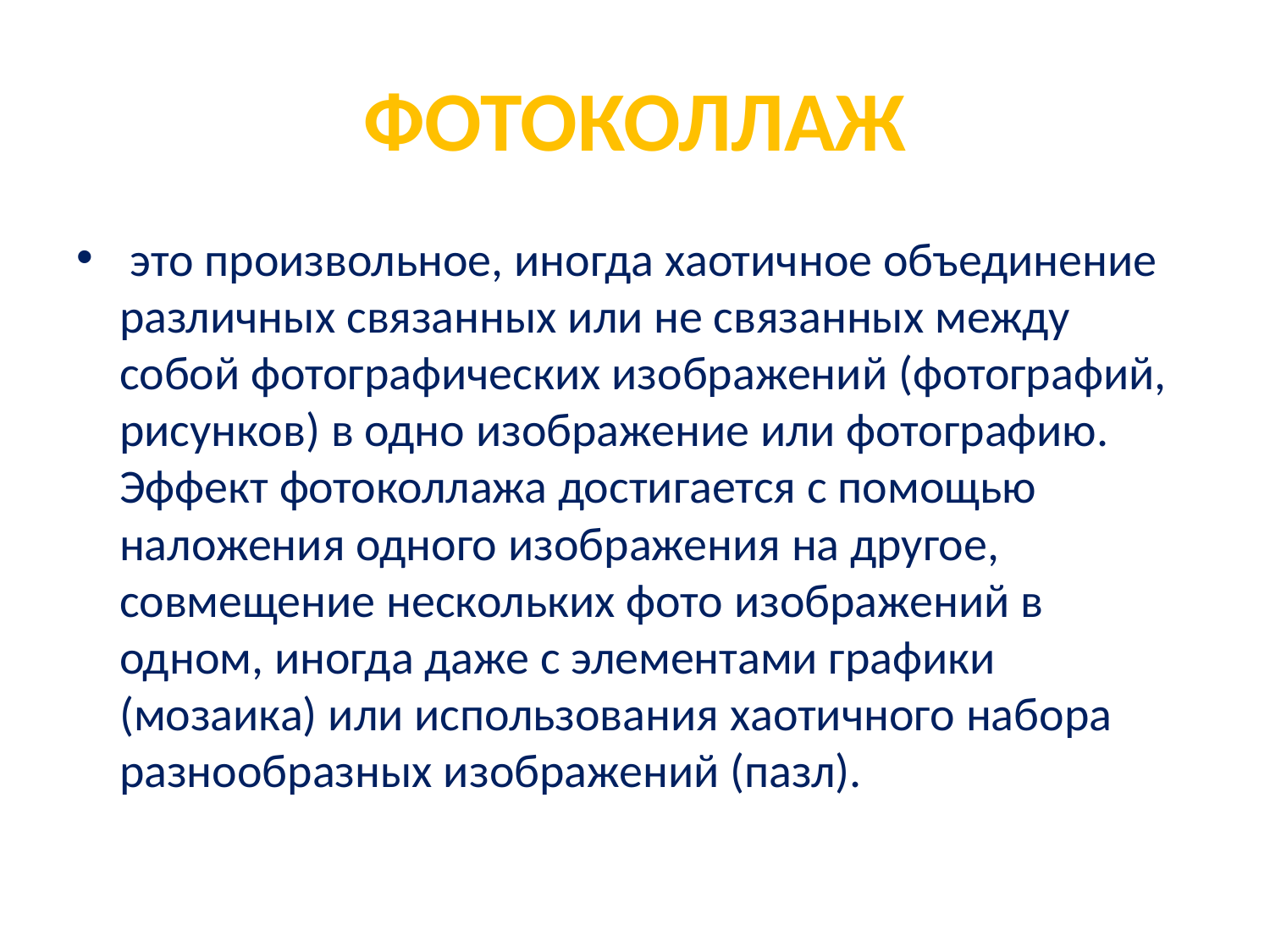

# ФОТОКОЛЛАЖ
 это произвольное, иногда хаотичное объединение различных связанных или не связанных между собой фотографических изображений (фотографий, рисунков) в одно изображение или фотографию. Эффект фотоколлажа достигается с помощью наложения одного изображения на другое, совмещение нескольких фото изображений в одном, иногда даже с элементами графики (мозаика) или использования хаотичного набора разнообразных изображений (пазл).